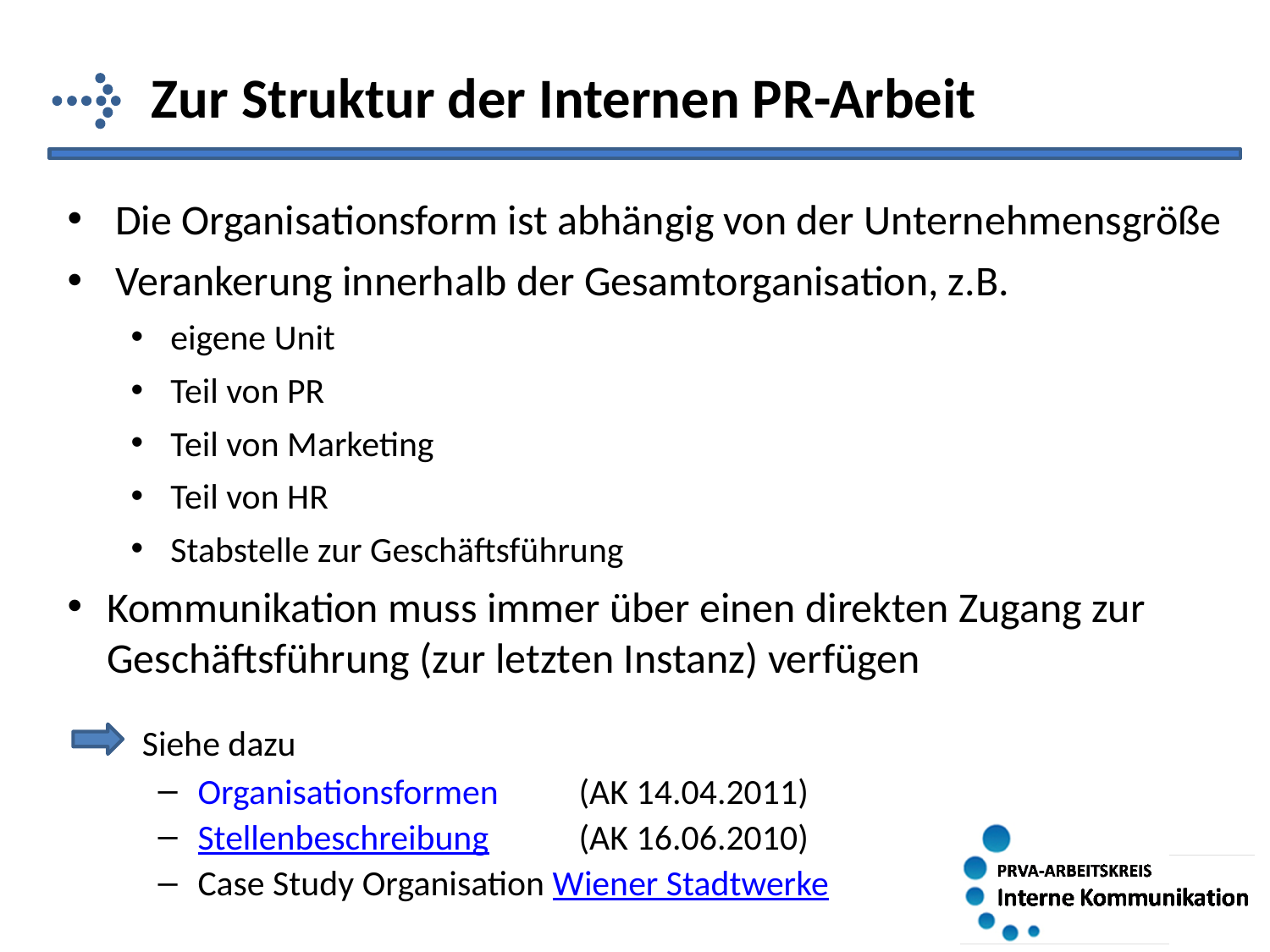

# Zur Struktur der Internen PR-Arbeit
Die Organisationsform ist abhängig von der Unternehmensgröße
Verankerung innerhalb der Gesamtorganisation, z.B.
eigene Unit
Teil von PR
Teil von Marketing
Teil von HR
Stabstelle zur Geschäftsführung
Kommunikation muss immer über einen direkten Zugang zur Geschäftsführung (zur letzten Instanz) verfügen
	Siehe dazu
Organisationsformen 	(AK 14.04.2011)
Stellenbeschreibung 	(AK 16.06.2010)
Case Study Organisation Wiener Stadtwerke